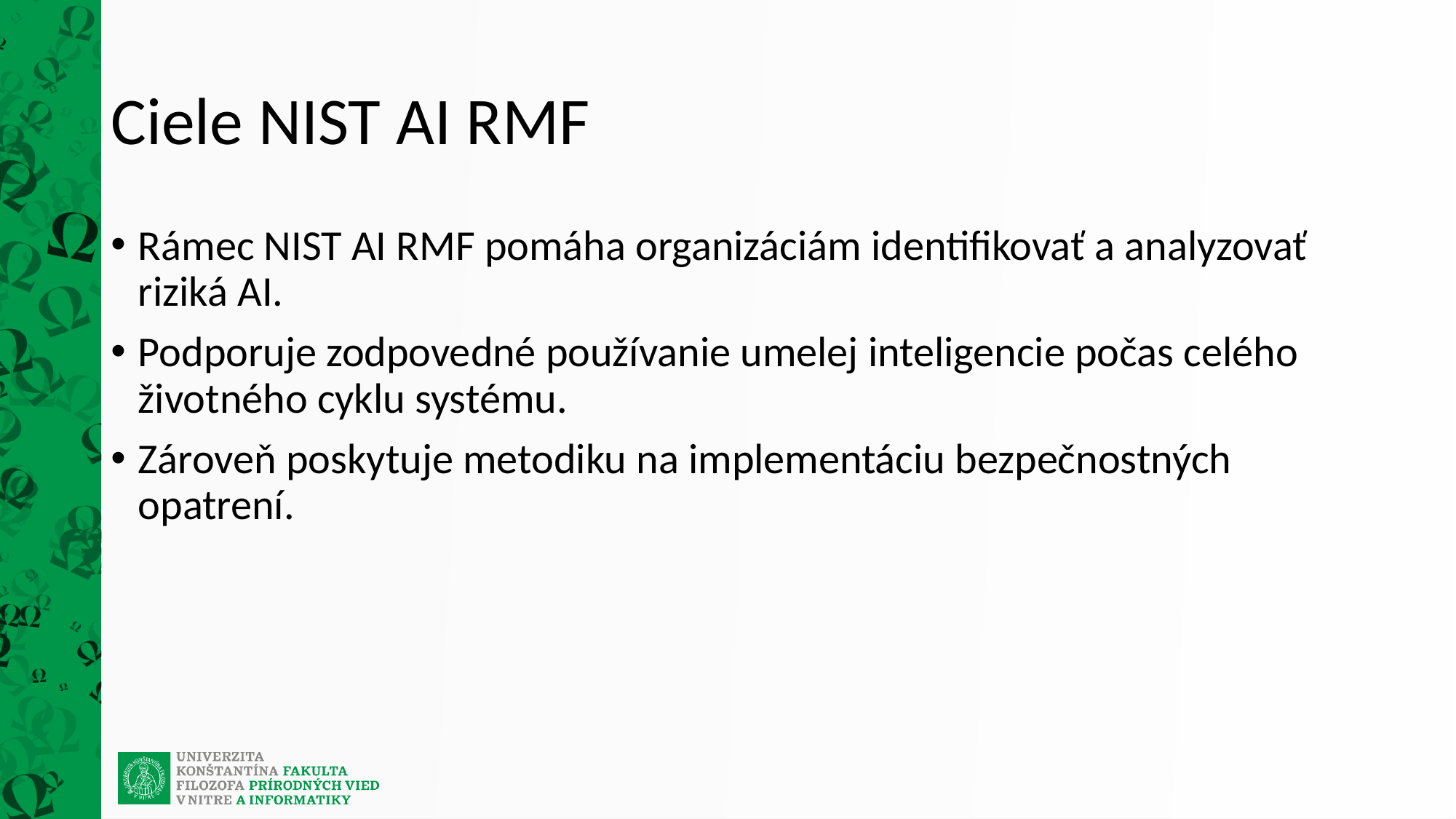

# Ciele NIST AI RMF
Rámec NIST AI RMF pomáha organizáciám identifikovať a analyzovať riziká AI.
Podporuje zodpovedné používanie umelej inteligencie počas celého životného cyklu systému.
Zároveň poskytuje metodiku na implementáciu bezpečnostných opatrení.